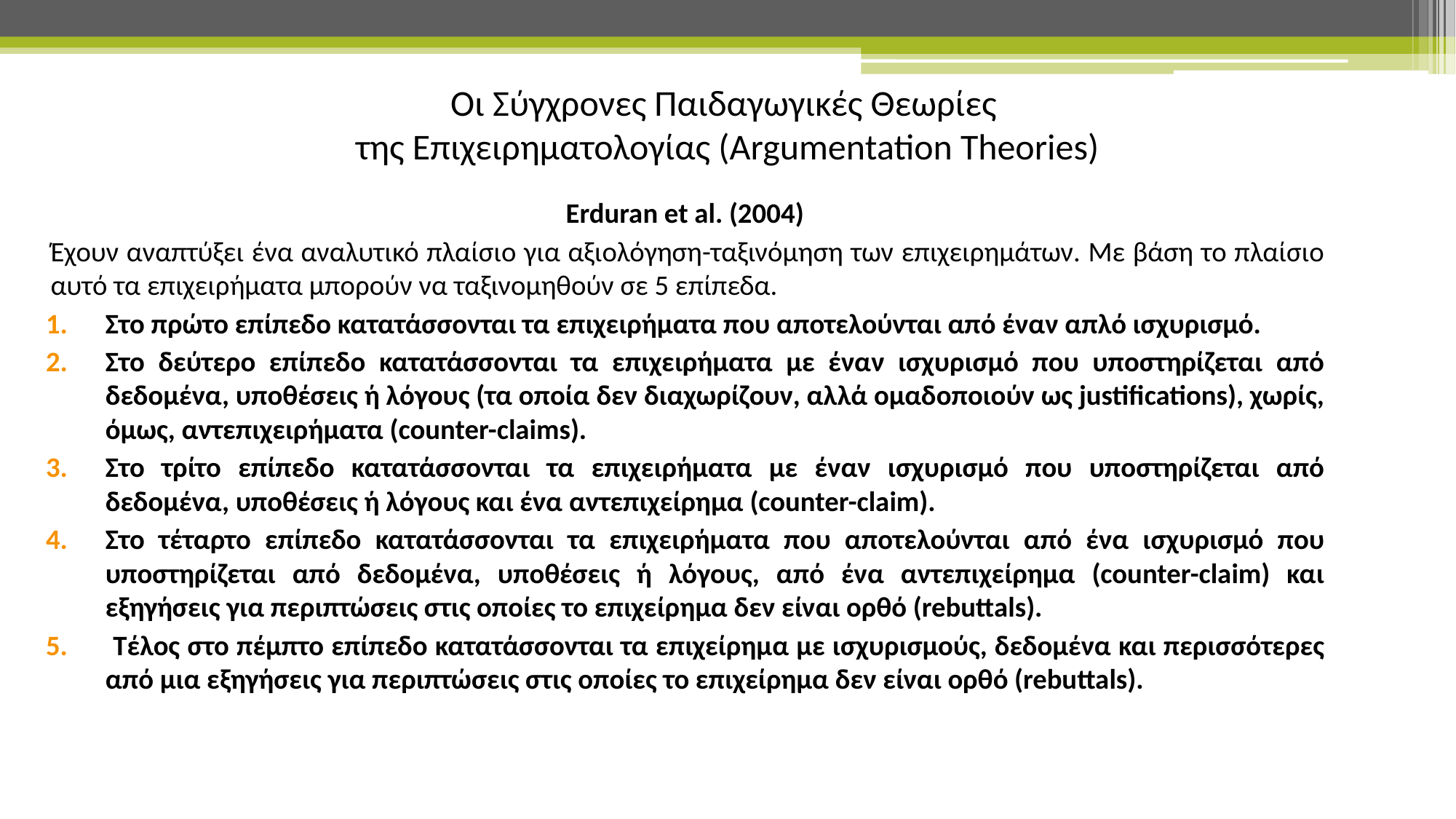

# Οι Σύγχρονες Παιδαγωγικές Θεωρίες της Επιχειρηματολογίας (Argumentation Theories)
Erduran et al. (2004)
Έχουν αναπτύξει ένα αναλυτικό πλαίσιο για αξιολόγηση-ταξινόμηση των επιχειρημάτων. Με βάση το πλαίσιο αυτό τα επιχειρήματα μπορούν να ταξινομηθούν σε 5 επίπεδα.
Στο πρώτο επίπεδο κατατάσσονται τα επιχειρήματα που αποτελούνται από έναν απλό ισχυρισμό.
Στο δεύτερο επίπεδο κατατάσσονται τα επιχειρήματα με έναν ισχυρισμό που υποστηρίζεται από δεδομένα, υποθέσεις ή λόγους (τα οποία δεν διαχωρίζουν, αλλά ομαδοποιούν ως justifications), χωρίς, όμως, αντεπιχειρήματα (counter-claims).
Στο τρίτο επίπεδο κατατάσσονται τα επιχειρήματα με έναν ισχυρισμό που υποστηρίζεται από δεδομένα, υποθέσεις ή λόγους και ένα αντεπιχείρημα (counter-claim).
Στο τέταρτο επίπεδο κατατάσσονται τα επιχειρήματα που αποτελούνται από ένα ισχυρισμό που υποστηρίζεται από δεδομένα, υποθέσεις ή λόγους, από ένα αντεπιχείρημα (counter-claim) και εξηγήσεις για περιπτώσεις στις οποίες το επιχείρημα δεν είναι ορθό (rebuttals).
 Τέλος στο πέμπτο επίπεδο κατατάσσονται τα επιχείρημα με ισχυρισμούς, δεδομένα και περισσότερες από μια εξηγήσεις για περιπτώσεις στις οποίες το επιχείρημα δεν είναι ορθό (rebuttals).